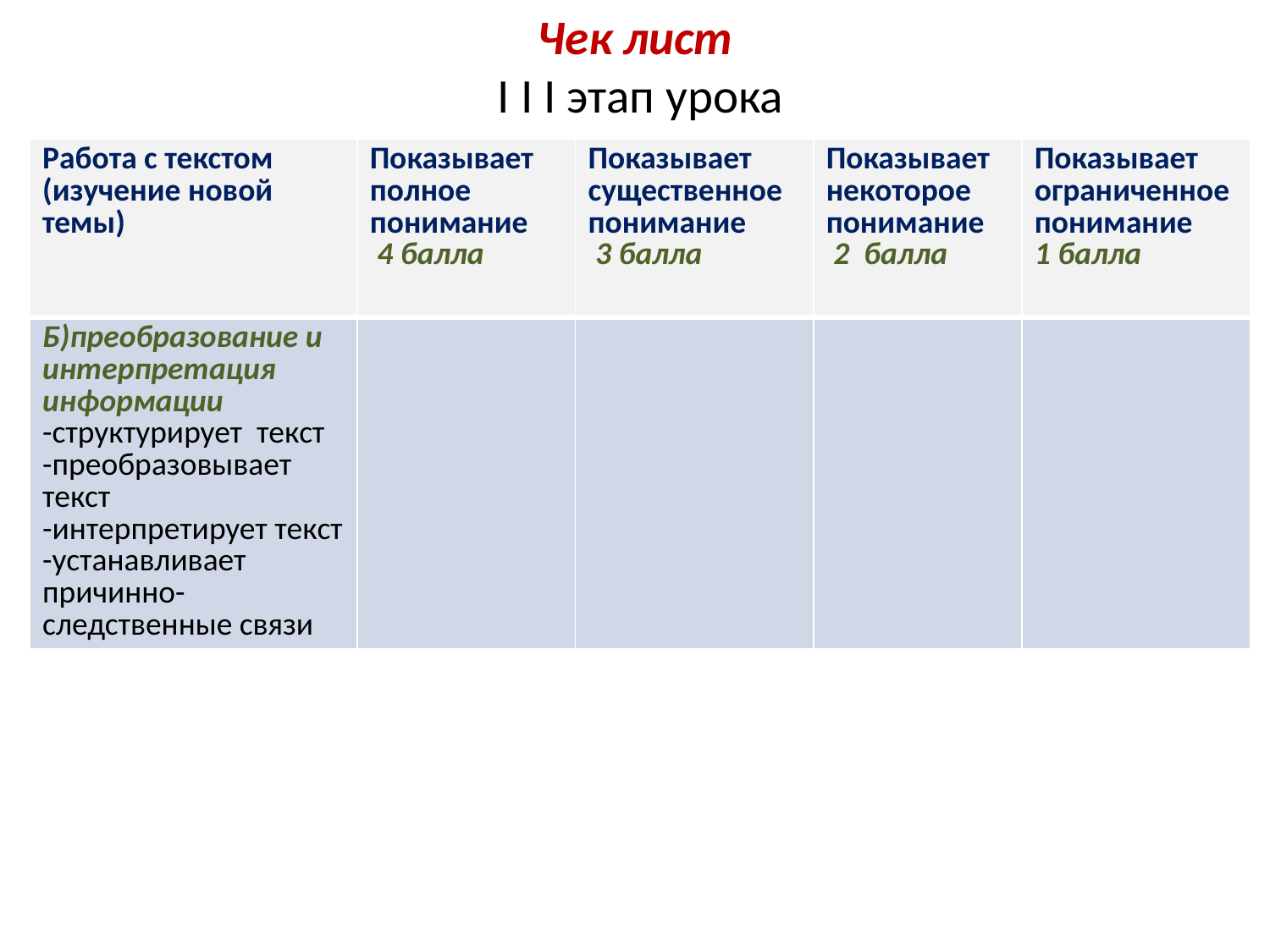

# Чек лист I I I этап урока
| Работа с текстом (изучение новой темы) | Показывает полное понимание 4 балла | Показывает существенное понимание 3 балла | Показывает некоторое понимание 2 балла | Показывает ограниченное понимание 1 балла |
| --- | --- | --- | --- | --- |
| Б)преобразование и интерпретация информации -структурирует текст -преобразовывает текст -интерпретирует текст -устанавливает причинно-следственные связи |  |  |  |  |